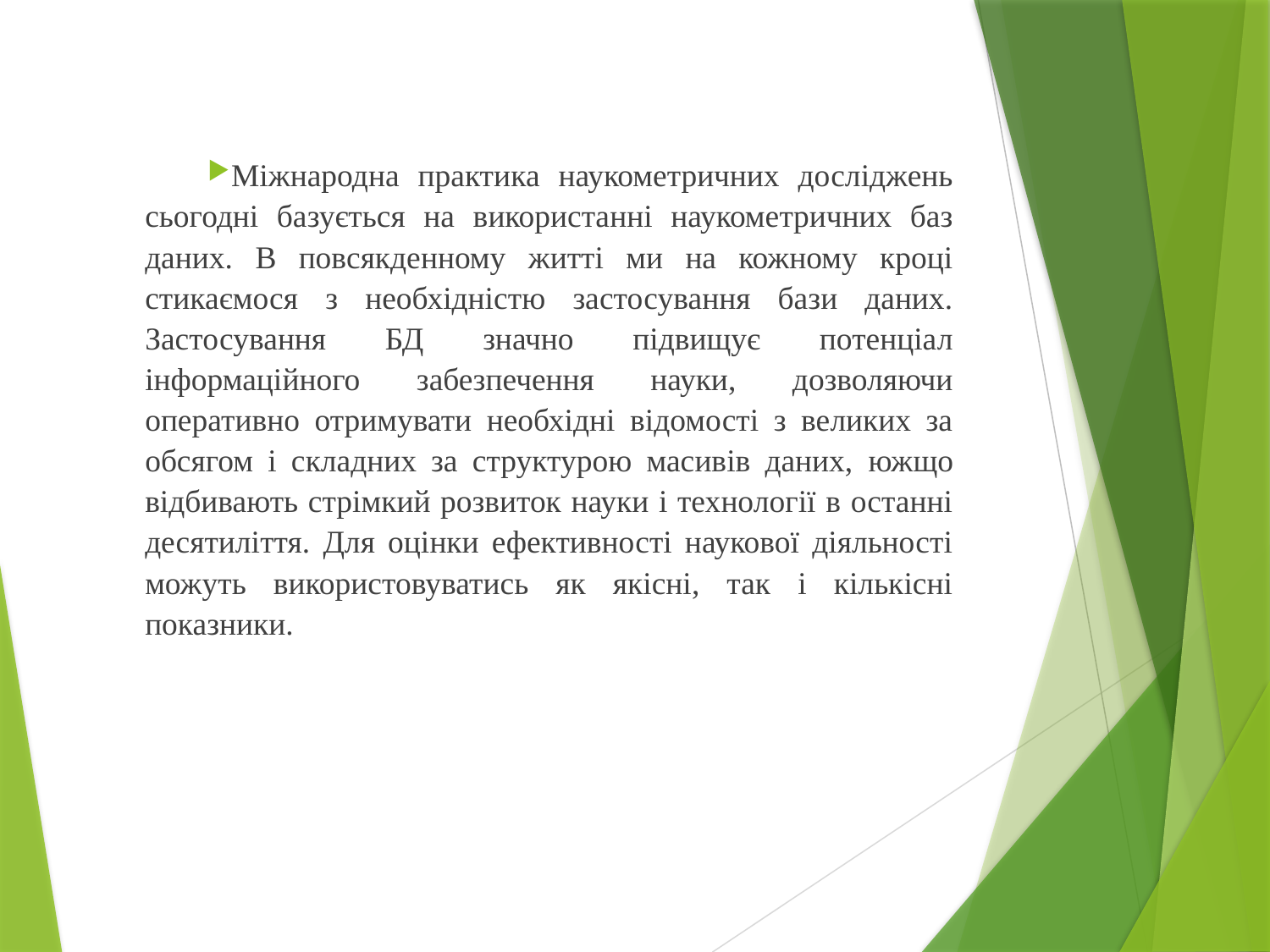

Міжнародна практика наукометричних досліджень сьогодні базується на використанні наукометричних баз даних. В повсякденному житті ми на кожному кроці стикаємося з необхідністю застосування бази даних. Застосування БД значно підвищує потенціал інформаційного забезпечення науки, дозволяючи оперативно отримувати необхідні відомості з великих за обсягом і складних за структурою масивів даних, южщо відбивають стрімкий розвиток науки і технології в останні десятиліття. Для оцінки ефективності наукової діяльності можуть використовуватись як якісні, так і кількісні показники.